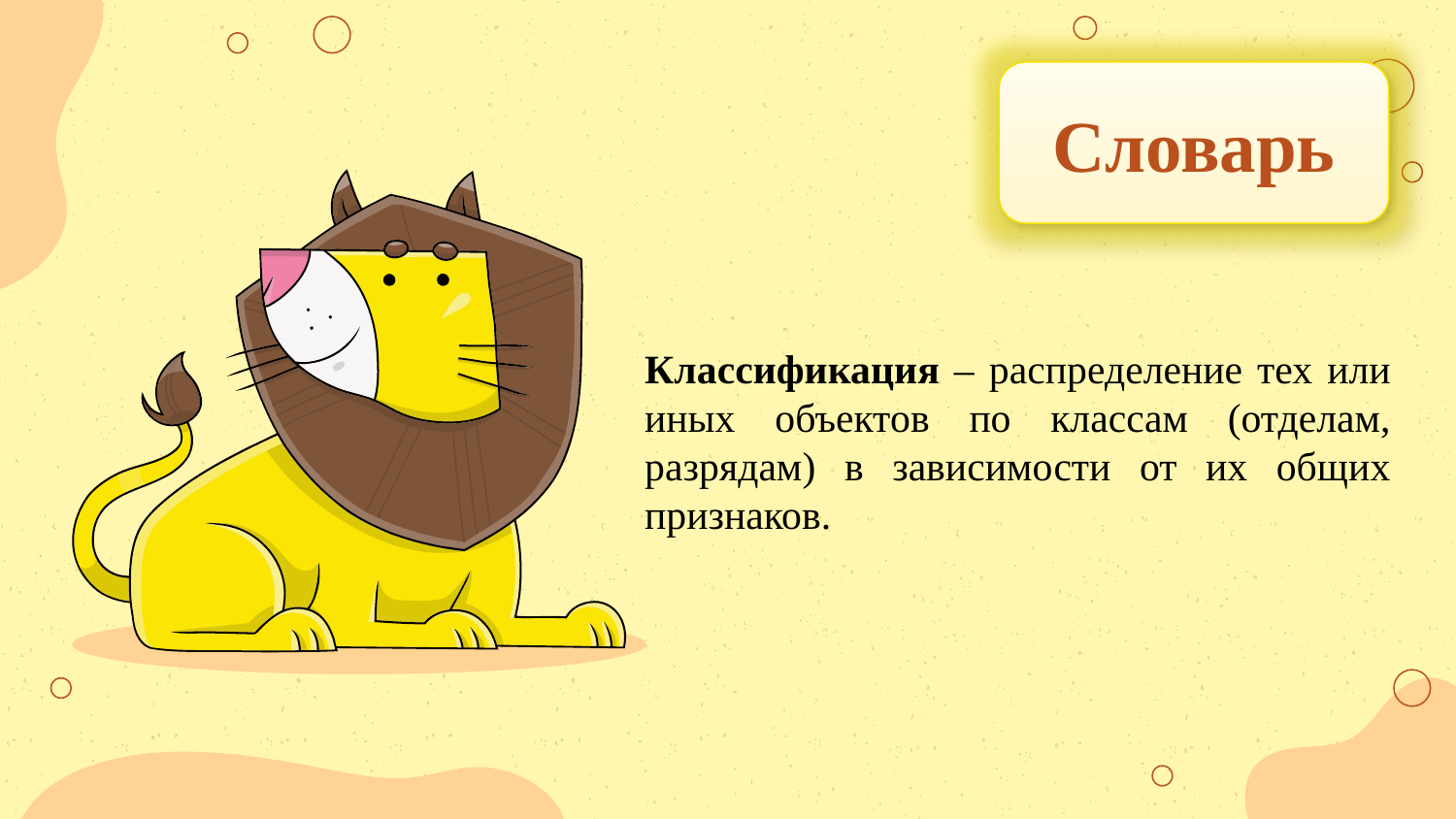

Словарь

Классификация – распределение тех или иных объектов по классам (отделам, разрядам) в зависимости от их общих признаков.